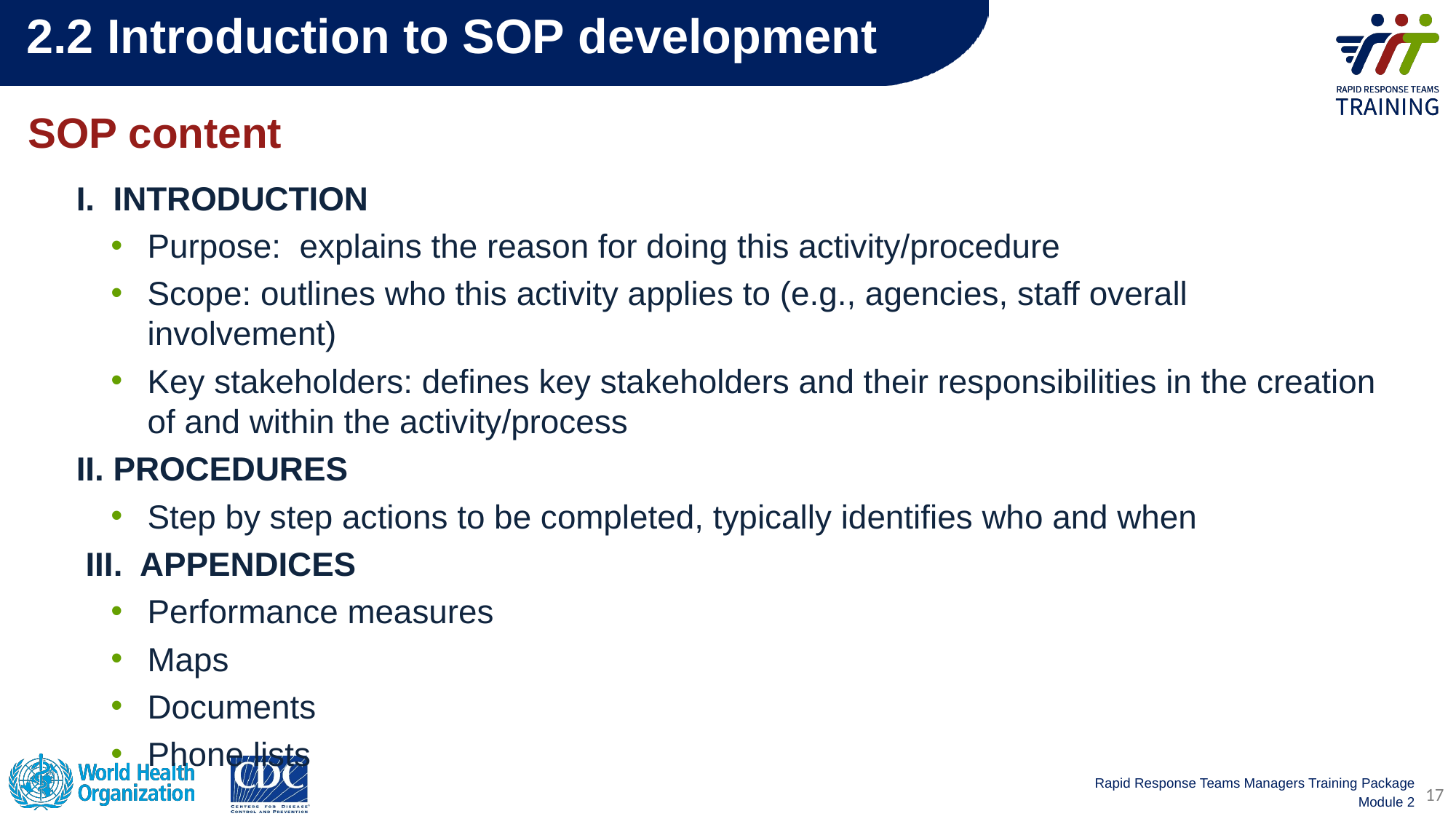

2.2 Introduction to SOP development​
# SOP content
I.  INTRODUCTION
Purpose:  explains the reason for doing this activity/procedure
Scope: outlines who this activity applies to (e.g., agencies, staff overall involvement)
Key stakeholders: defines key stakeholders and their responsibilities in the creation of and within the activity/process
II. PROCEDURES
Step by step actions to be completed, typically identifies who and when
 III.  APPENDICES
Performance measures
Maps
Documents
Phone lists

17